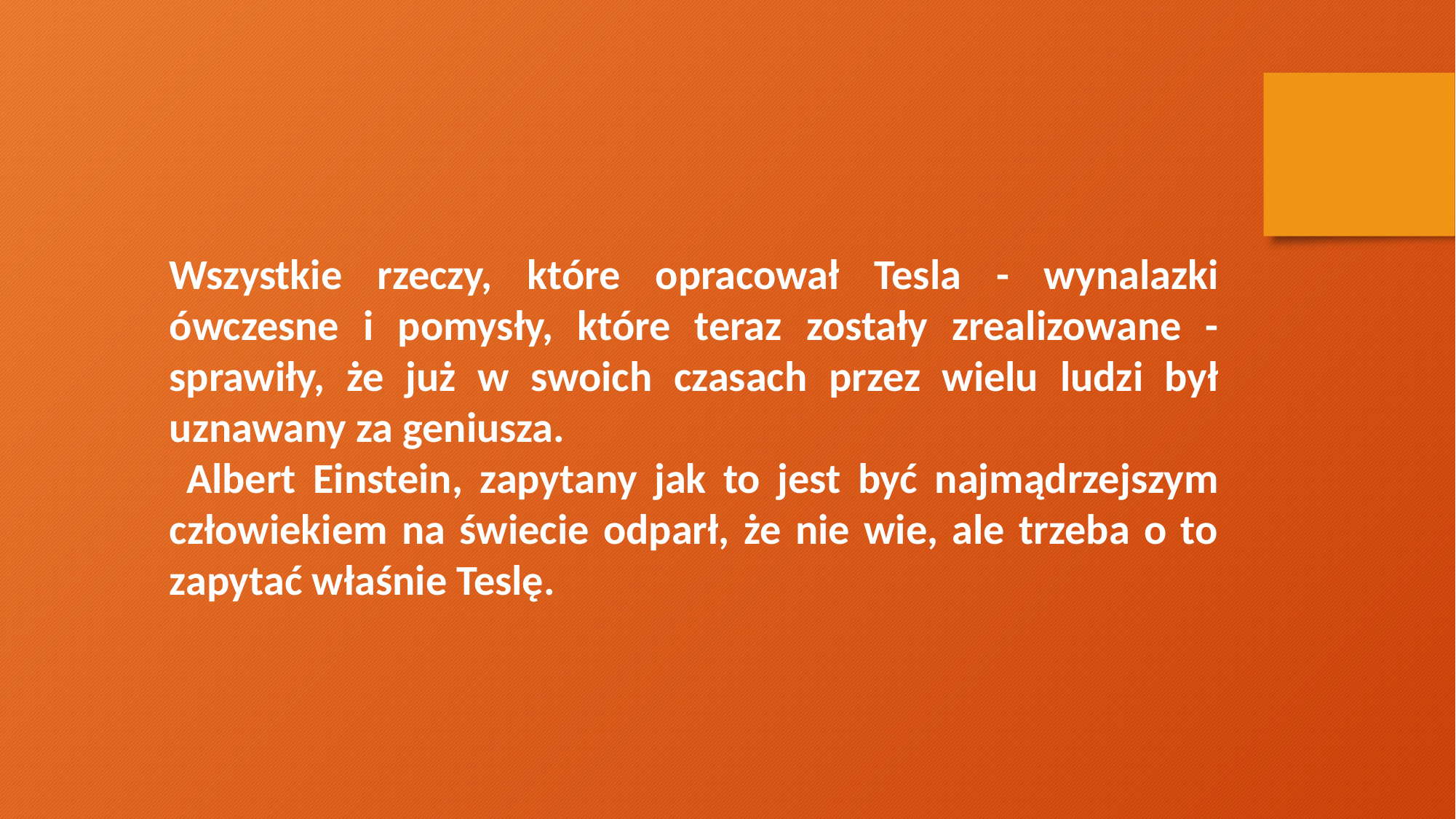

Wszystkie rzeczy, które opracował Tesla - wynalazki ówczesne i pomysły, które teraz zostały zrealizowane - sprawiły, że już w swoich czasach przez wielu ludzi był uznawany za geniusza.
 Albert Einstein, zapytany jak to jest być najmądrzejszym człowiekiem na świecie odparł, że nie wie, ale trzeba o to zapytać właśnie Teslę.